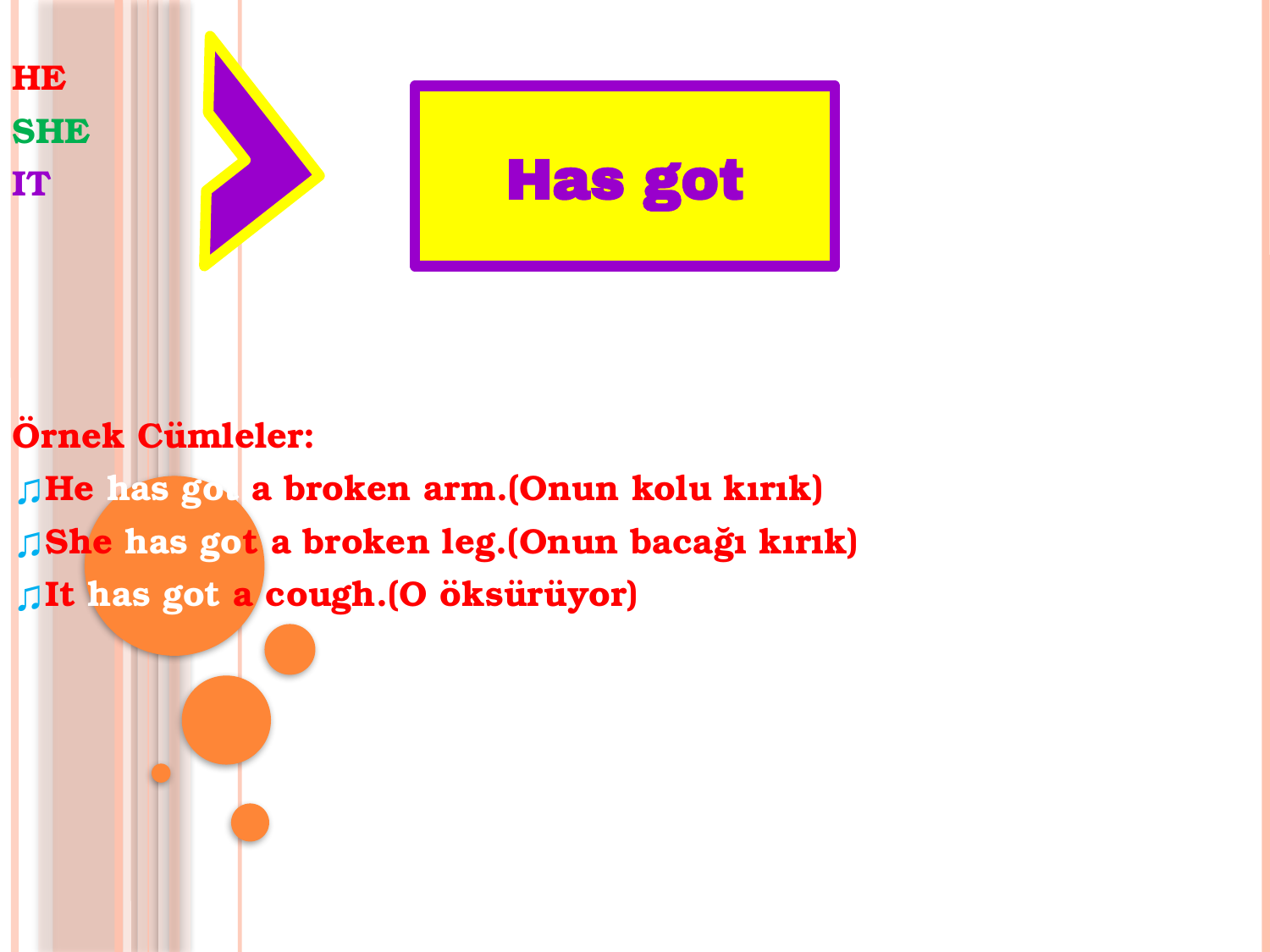

HE
SHE
IT

Örnek Cümleler:
He has got a broken arm.(Onun kolu kırık)
She has got a broken leg.(Onun bacağı kırık)
It has got a cough.(O öksürüyor)

Has got